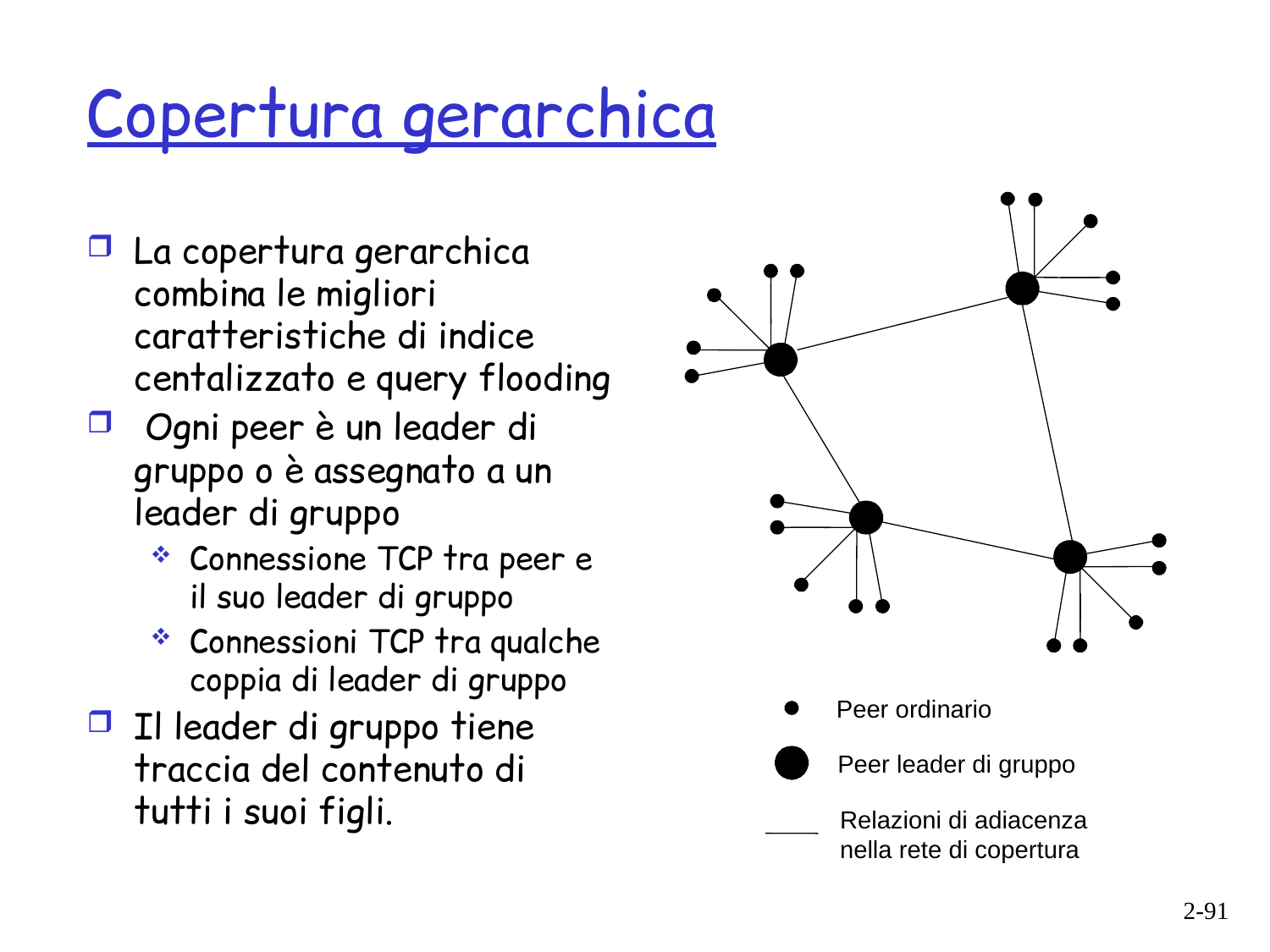

# Copertura gerarchica

La copertura gerarchica combina le migliori caratteristiche di indice centalizzato e query flooding
 Ogni peer è un leader di gruppo o è assegnato a un leader di gruppo
Connessione TCP tra peer e il suo leader di gruppo
Connessioni TCP tra qualche coppia di leader di gruppo
Il leader di gruppo tiene traccia del contenuto di  tutti i suoi figli.

Peer ordinario

Peer leader di gruppo
Relazioni di adiacenza
nella rete di copertura

2-91